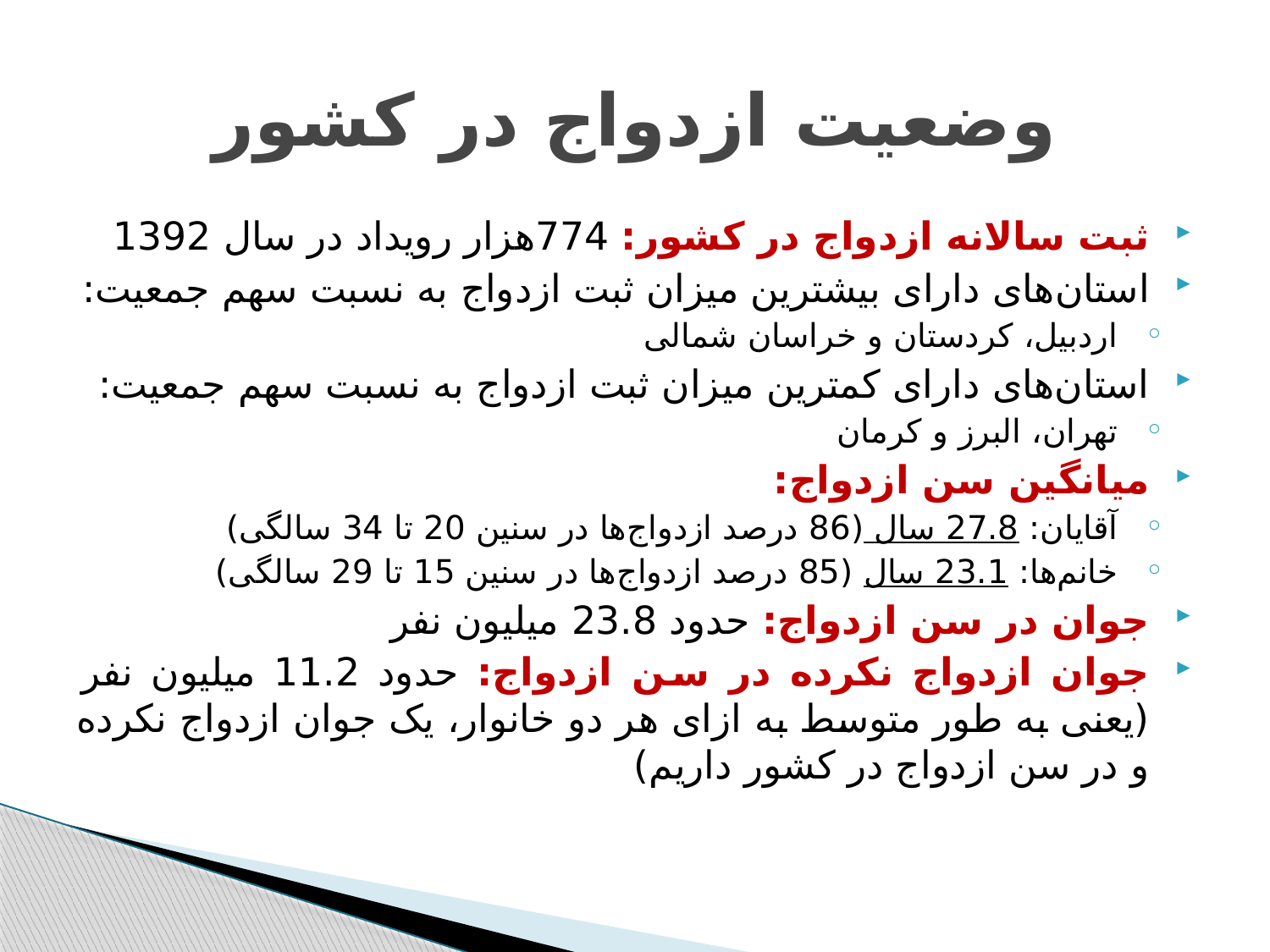

# وضعیت ازدواج در کشور
ثبت سالانه ازدواج در کشور: 774هزار رويداد در سال 1392
استان‌های دارای بیشترین میزان ثبت ازدواج به نسبت سهم جمعیت:
اردبیل، کردستان و خراسان شمالی
استان‌های دارای کمترین میزان ثبت ازدواج به نسبت سهم جمعیت:
تهران، البرز و کرمان
میانگین سن ازدواج:
آقایان: 27.8 سال (86 درصد ازدواج‌ها در سنین 20 تا 34 سالگی)
خانم‌ها: 23.1 سال (85 درصد ازدواج‌ها در سنین 15 تا 29 سالگی)
جوان در سن ازدواج: حدود 23.8 میلیون نفر
جوان ازدواج نکرده در سن ازدواج: حدود 11.2 میلیون نفر (یعنی به طور متوسط به ازای هر دو خانوار، یک جوان ازدواج نکرده و در سن ازدواج در کشور داریم)